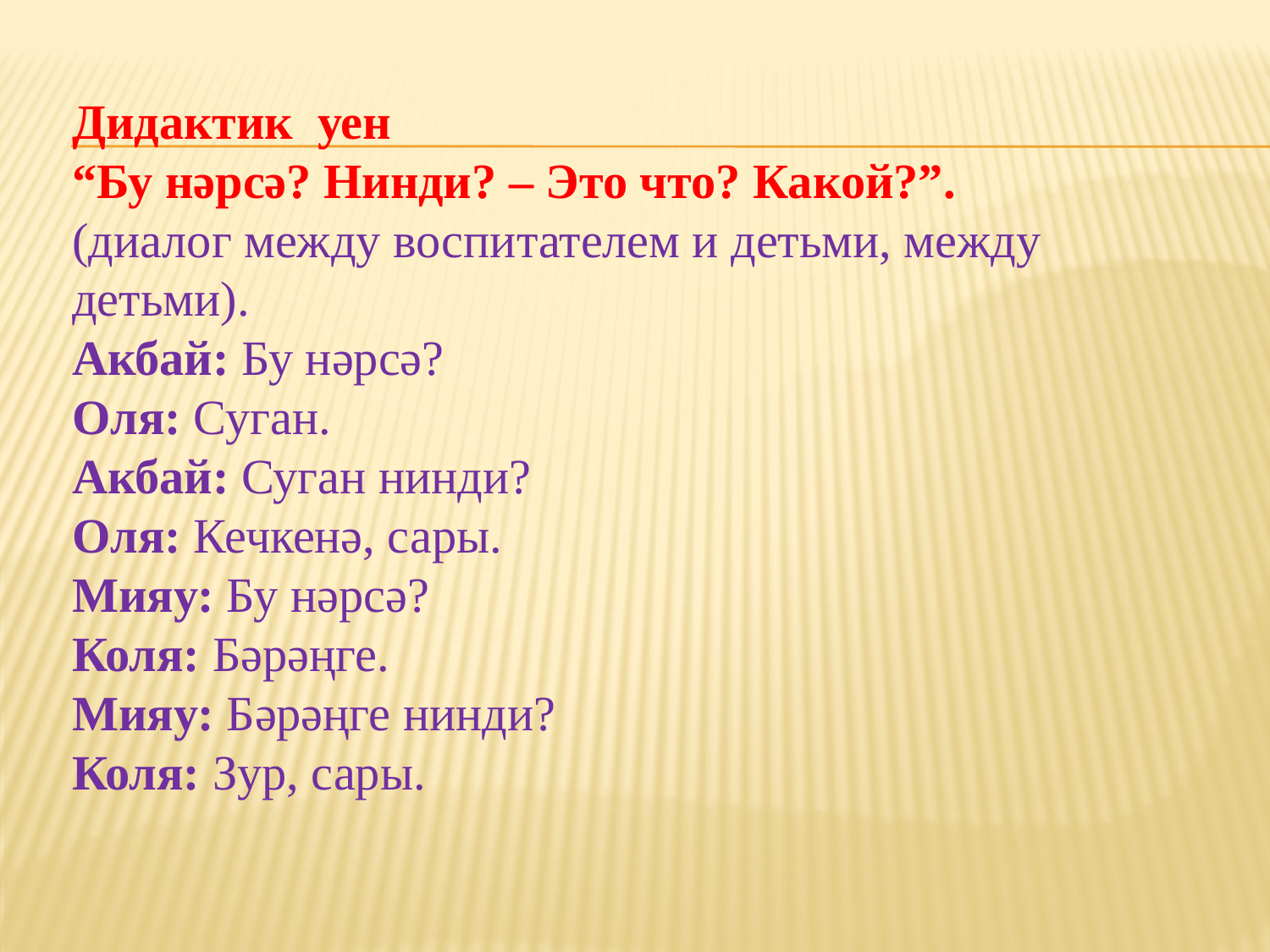

Дидактик  уен
“Бу нәрсә? Нинди? – Это что? Какой?”.
(диалог между воспитателем и детьми, между детьми).
Акбай: Бу нәрсә?
Оля: Суган.
Акбай: Суган нинди?
Оля: Кечкенә, сары.
Мияу: Бу нәрсә?
Коля: Бәрәңге.
Мияу: Бәрәңге нинди?
Коля: Зур, сары.